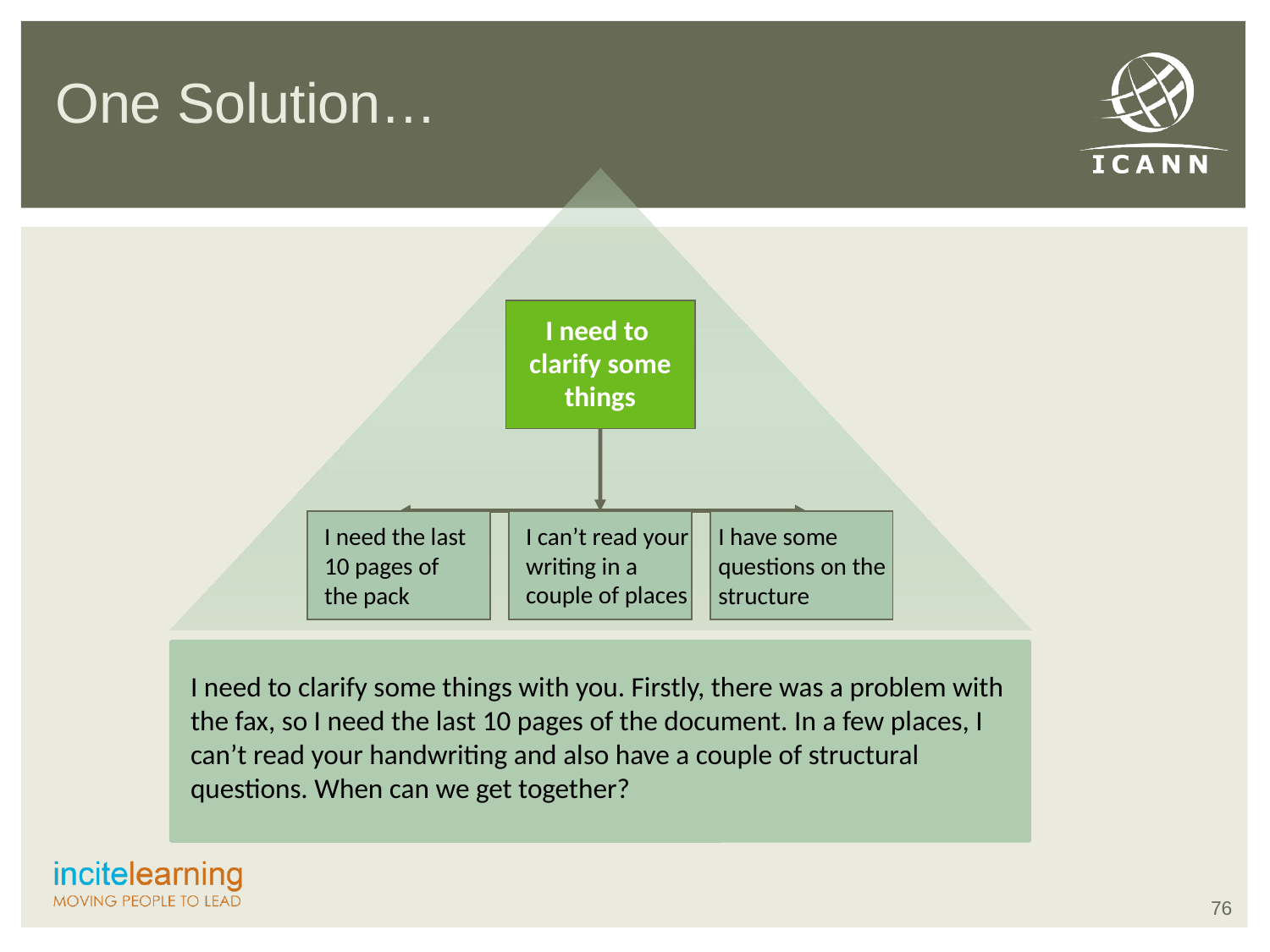

One Solution…

I need to
clarify some
things

I can’t read your writing in a couple of places
I need the last 10 pages of the pack
I have some questions on the structure

I need to clarify some things with you. Firstly, there was a problem with the fax, so I need the last 10 pages of the document. In a few places, I can’t read your handwriting and also have a couple of structural questions. When can we get together?
76